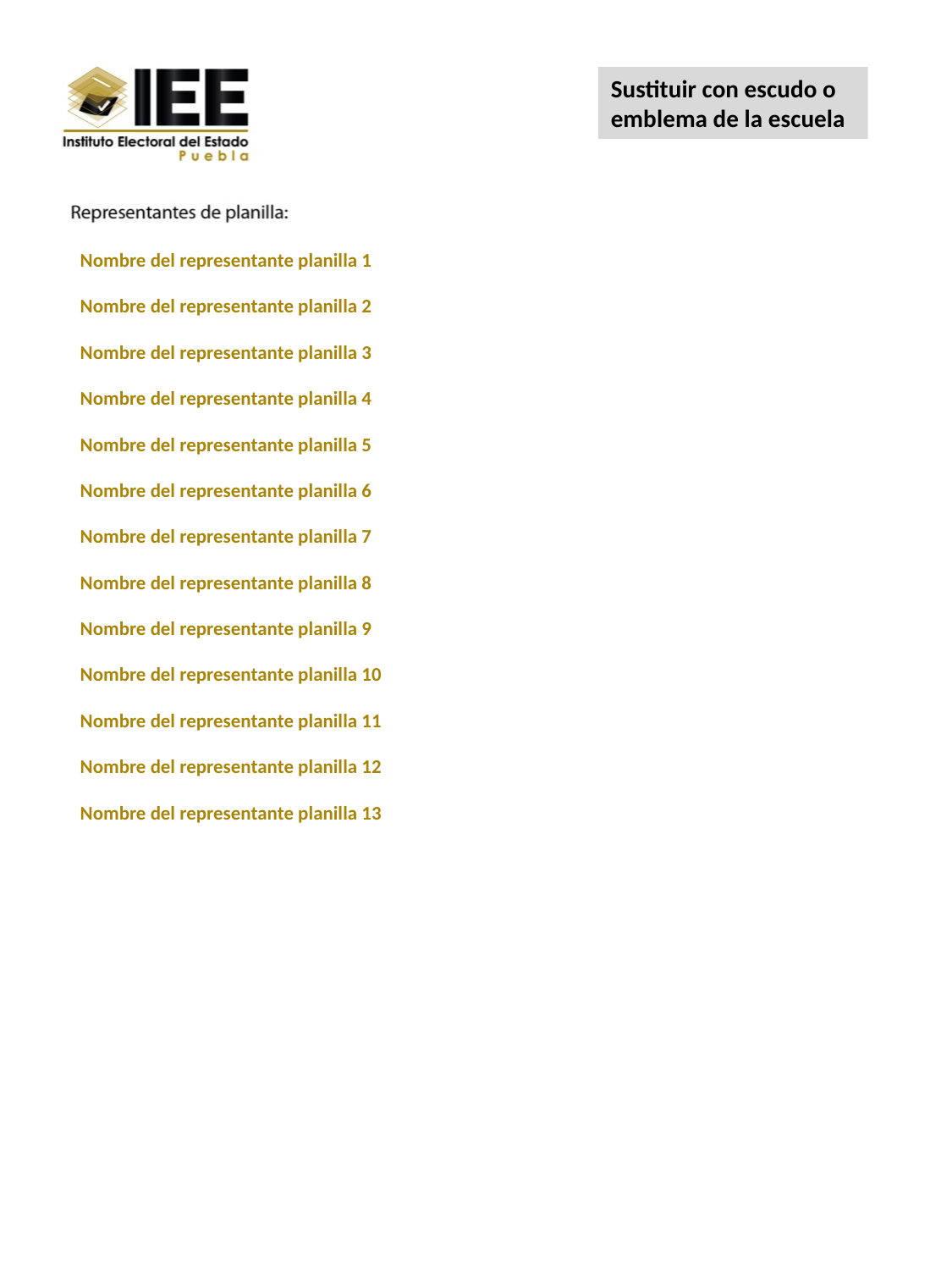

Sustituir con escudo o emblema de la escuela
Nombre del representante planilla 1
Nombre del representante planilla 2
Nombre del representante planilla 3
Nombre del representante planilla 4
Nombre del representante planilla 5
Nombre del representante planilla 6
Nombre del representante planilla 7
Nombre del representante planilla 8
Nombre del representante planilla 9
Nombre del representante planilla 10
Nombre del representante planilla 11
Nombre del representante planilla 12
Nombre del representante planilla 13